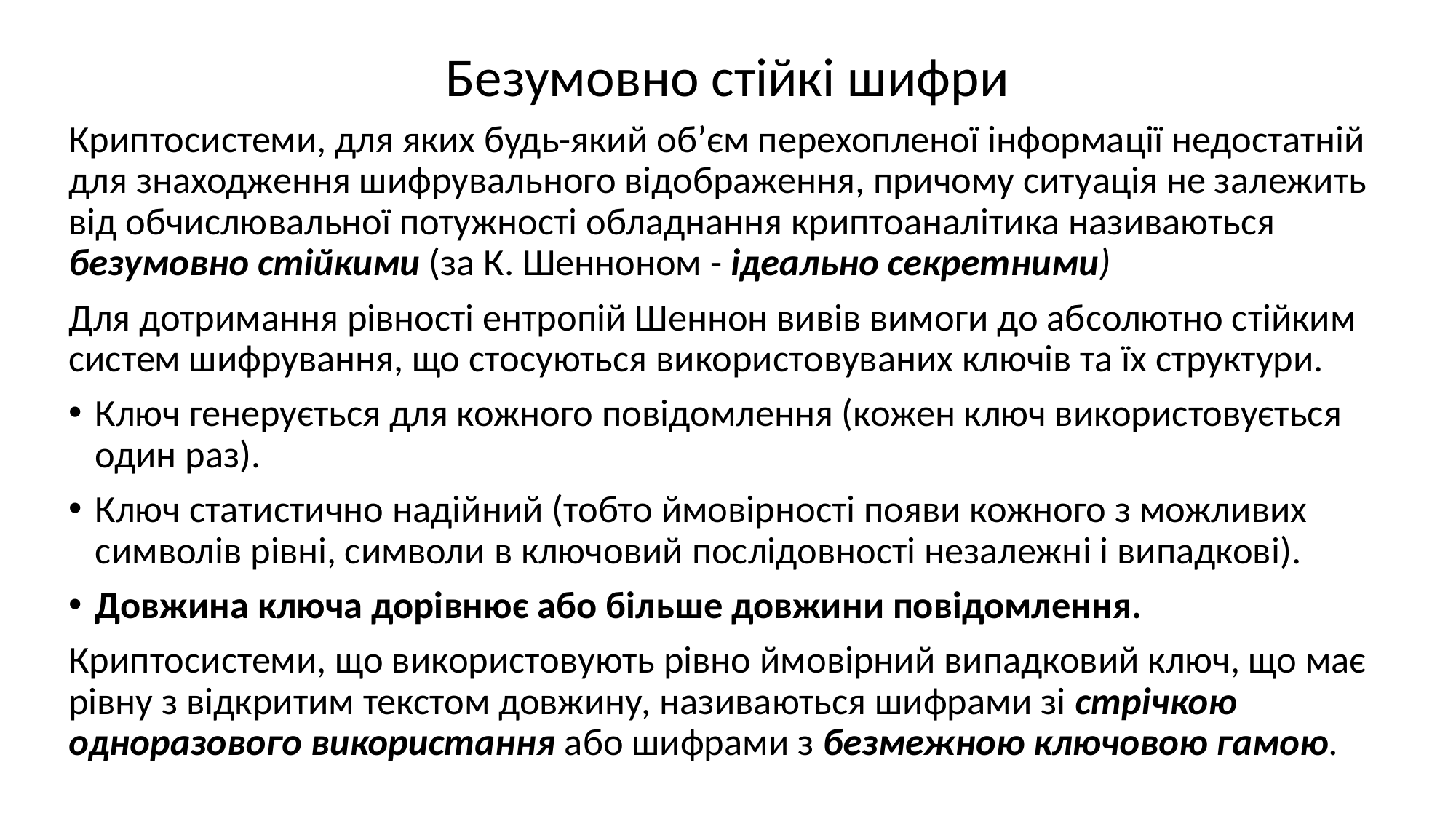

# Безумовно стійкі шифри
Криптосистеми, для яких будь-який об’єм перехопленої інформації недостатній для знаходження шифрувального відображення, причому ситуація не залежить від обчислювальної потужності обладнання криптоаналітика називаються безумовно стійкими (за К. Шенноном - ідеально секретними)
Для дотримання рівності ентропій Шеннон вивів вимоги до абсолютно стійким систем шифрування, що стосуються використовуваних ключів та їх структури.
Ключ генерується для кожного повідомлення (кожен ключ використовується один раз).
Ключ статистично надійний (тобто ймовірності появи кожного з можливих символів рівні, символи в ключовий послідовності незалежні і випадкові).
Довжина ключа дорівнює або більше довжини повідомлення.
Криптосистеми, що використовують рівно ймовірний випадковий ключ, що має рівну з відкритим текстом довжину, називаються шифрами зі стрічкою одноразового використання або шифрами з безмежною ключовою гамою.